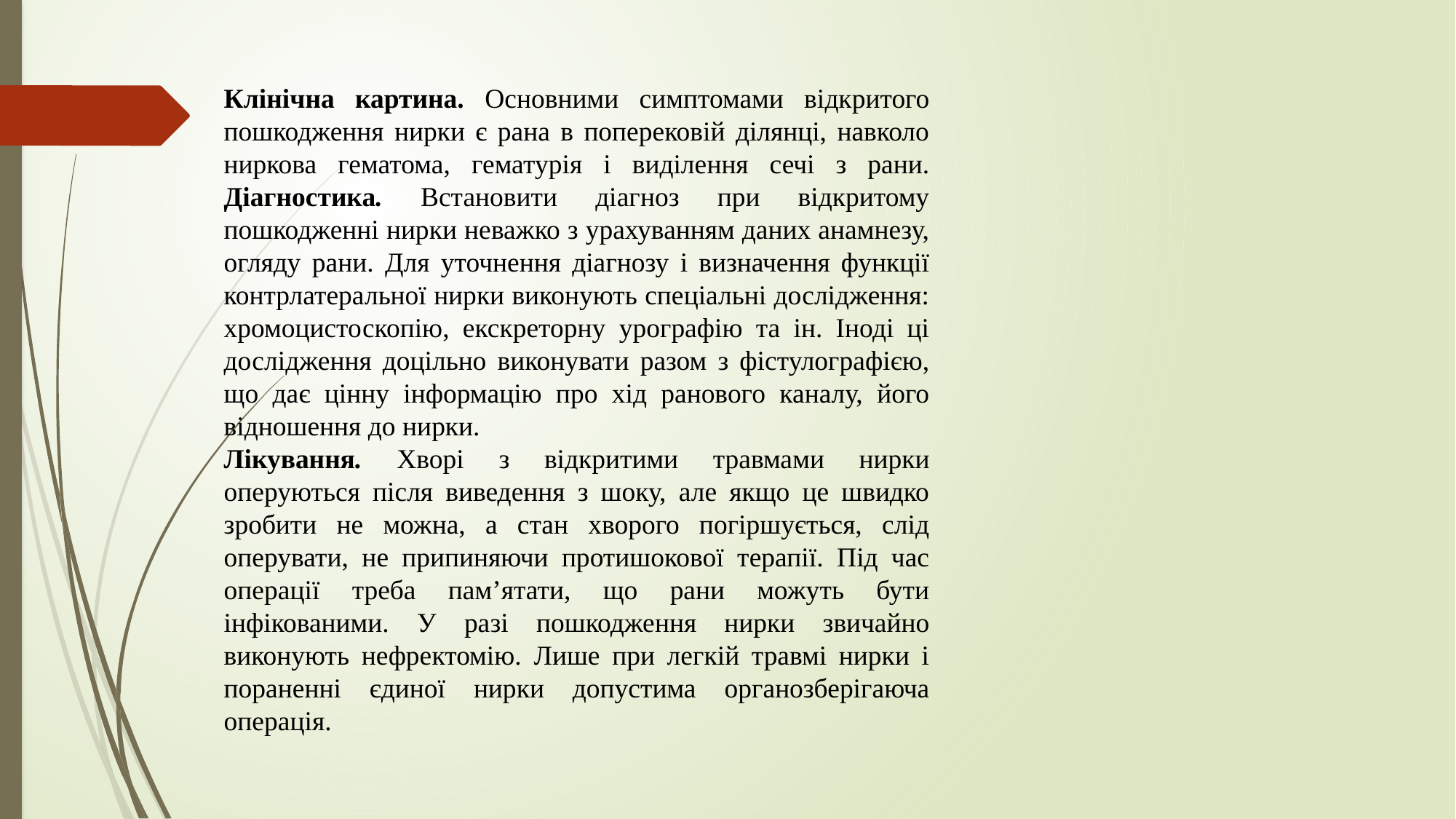

Клінічна картина. Основними симптомами відкритого пошкодження нирки є рана в поперековій ділянці, навколо ниркова гематома, гематурія і виділення сечі з рани. Діагностика. Встановити діагноз при відкритому пошкодженні нирки неважко з урахуванням даних анамнезу, огляду рани. Для уточнення діагнозу і визначення функції контрлатеральної нирки виконують спеціальні дослідження: хромоцистоскопію, екскреторну урографію та ін. Іноді ці дослідження доцільно виконувати разом з фістулографією, що дає цінну інформацію про хід ранового каналу, його відношення до нирки.
Лікування. Хворі з відкритими травмами нирки оперуються після виведення з шоку, але якщо це швидко зробити не можна, а стан хворого погіршується, слід оперувати, не припиняючи протишокової терапії. Під час операції треба пам’ятати, що рани можуть бути інфікованими. У разі пошкодження нирки звичайно виконують нефректомію. Лише при легкій травмі нирки і пораненні єдиної нирки допустима органозберігаюча операція.